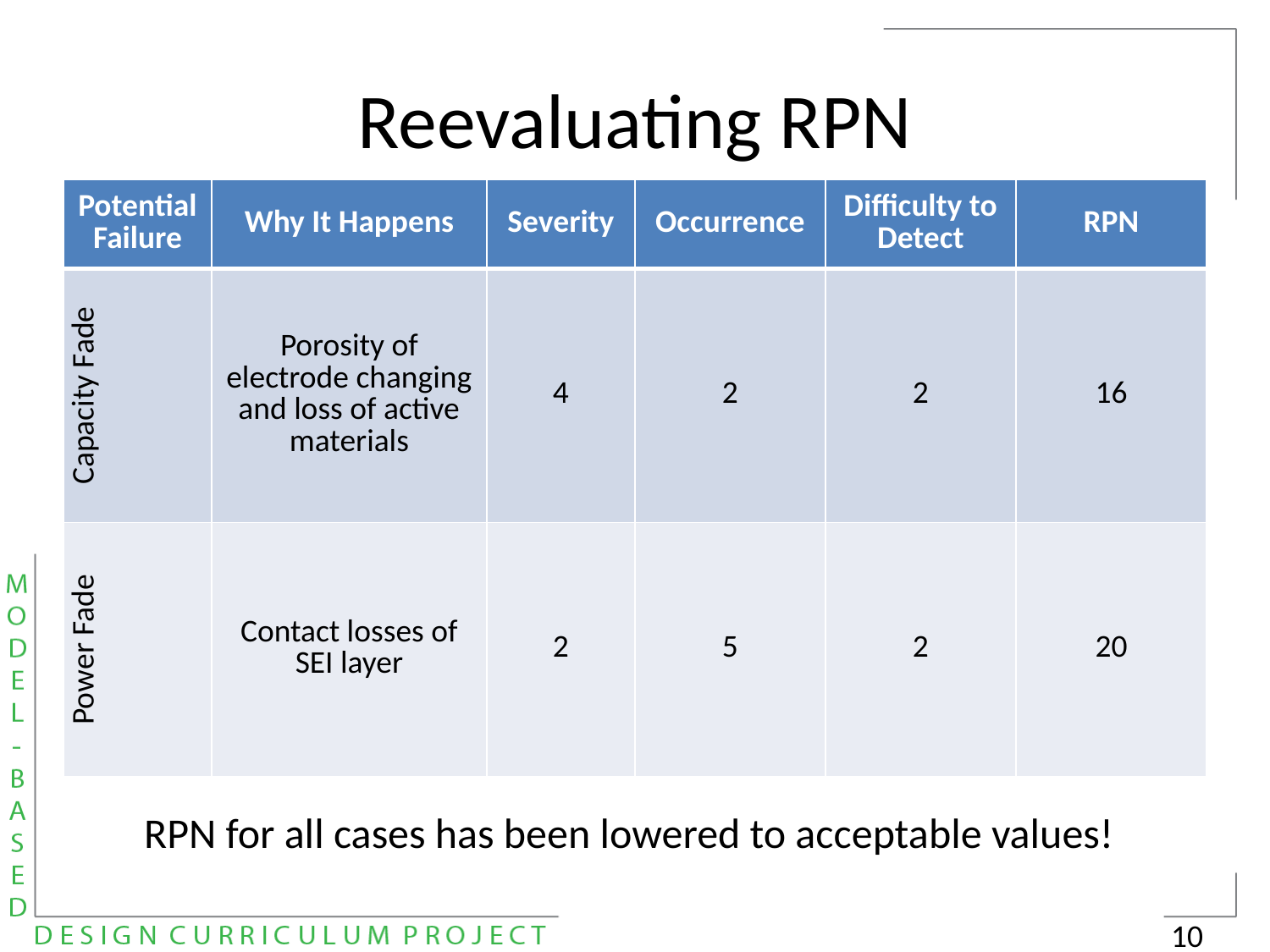

# Reevaluating RPN
| Potential Failure | Why It Happens | Severity | Occurrence | Difficulty to Detect | RPN |
| --- | --- | --- | --- | --- | --- |
| Capacity Fade | Porosity of electrode changing and loss of active materials | 4 | 2 | 2 | 16 |
| Power Fade | Contact losses of SEI layer | 2 | 5 | 2 | 20 |
RPN for all cases has been lowered to acceptable values!